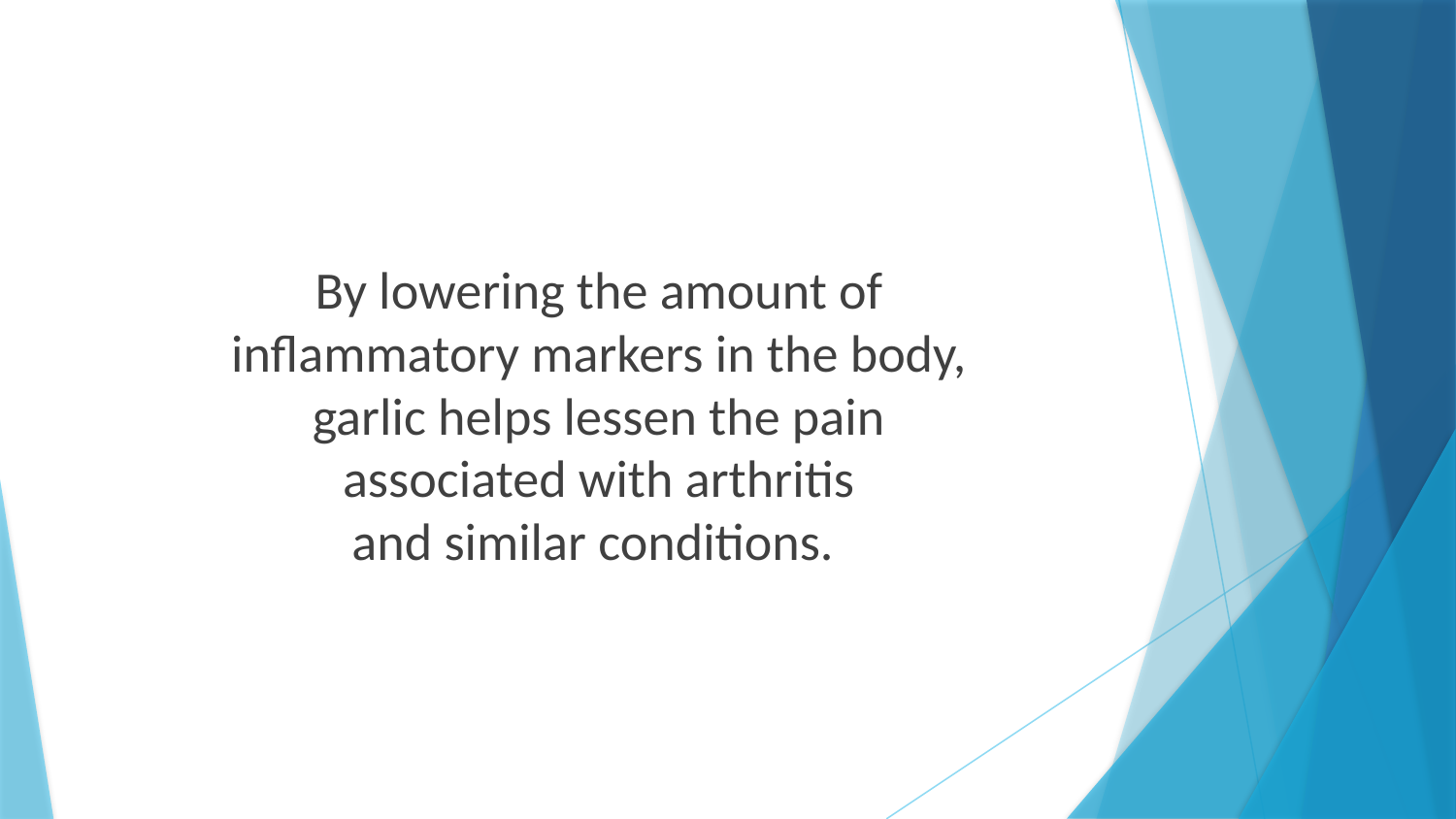

By lowering the amount of
inflammatory markers in the body,
garlic helps lessen the pain
associated with arthritis
and similar conditions.